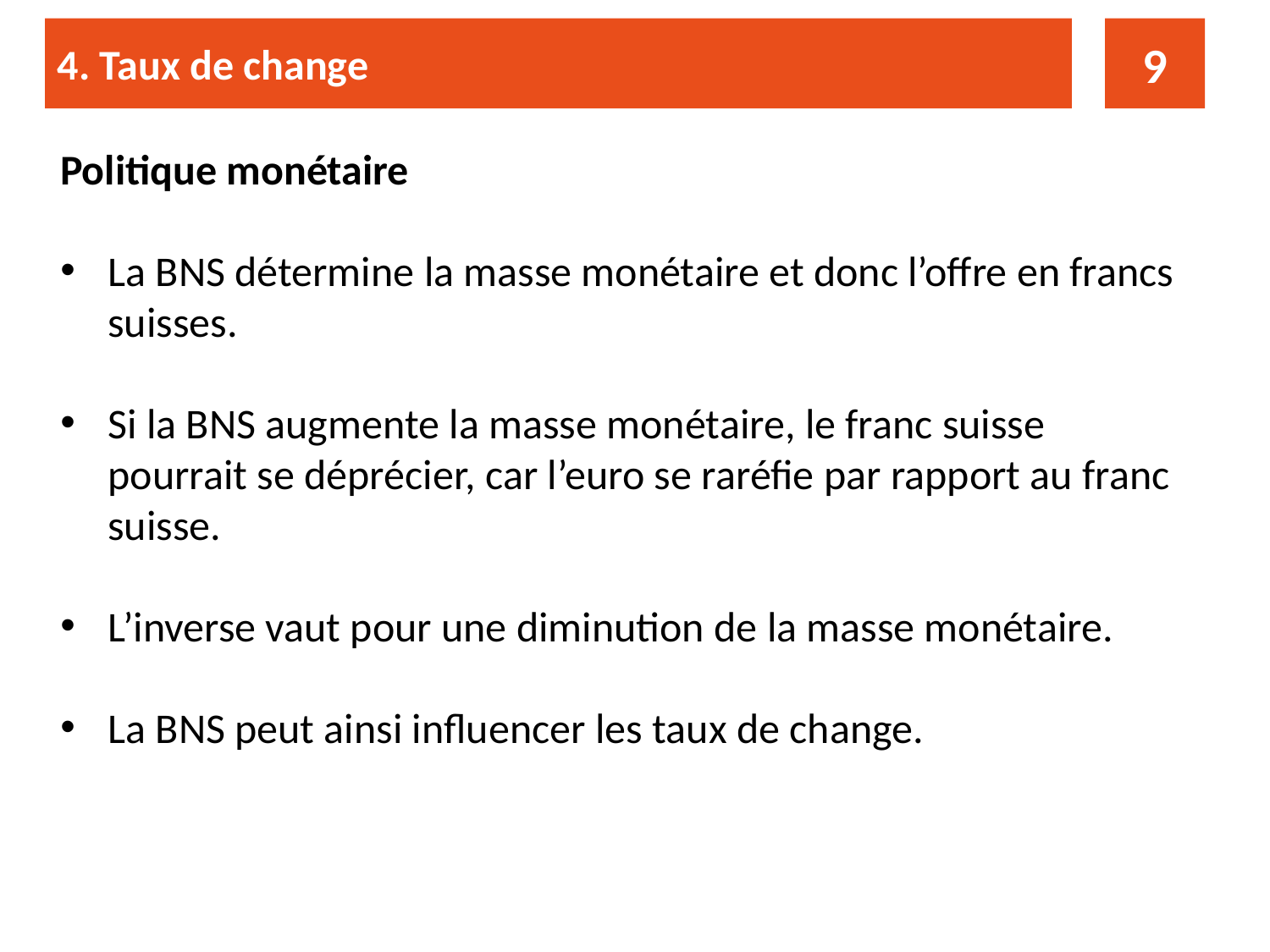

4. Taux de change
9
Politique monétaire

La BNS détermine la masse monétaire et donc l’offre en francs suisses.

Si la BNS augmente la masse monétaire, le franc suisse pourrait se déprécier, car l’euro se raréfie par rapport au franc suisse.

L’inverse vaut pour une diminution de la masse monétaire.

La BNS peut ainsi influencer les taux de change.